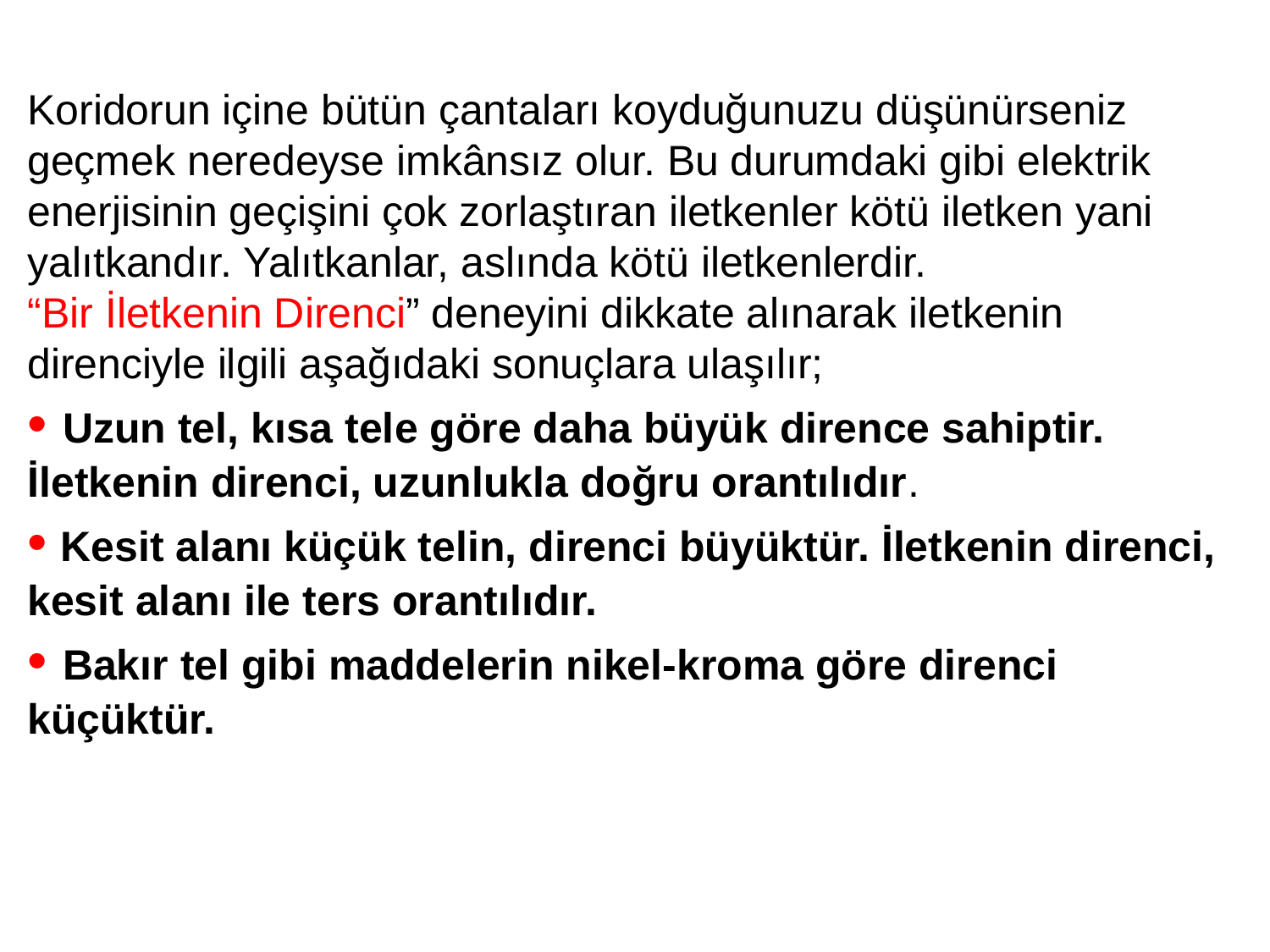

Koridorun içine bütün çantaları koyduğunuzu düşünürseniz geçmek neredeyse imkânsız olur. Bu durumdaki gibi elektrik enerjisinin geçişini çok zorlaştıran iletkenler kötü iletken yani yalıtkandır. Yalıtkanlar, aslında kötü iletkenlerdir.
“Bir İletkenin Direnci” deneyini dikkate alınarak iletkenin direnciyle ilgili aşağıdaki sonuçlara ulaşılır;
• Uzun tel, kısa tele göre daha büyük dirence sahiptir. İletkenin direnci, uzunlukla doğru orantılıdır.
• Kesit alanı küçük telin, direnci büyüktür. İletkenin direnci, kesit alanı ile ters orantılıdır.
• Bakır tel gibi maddelerin nikel-kroma göre direnci küçüktür.